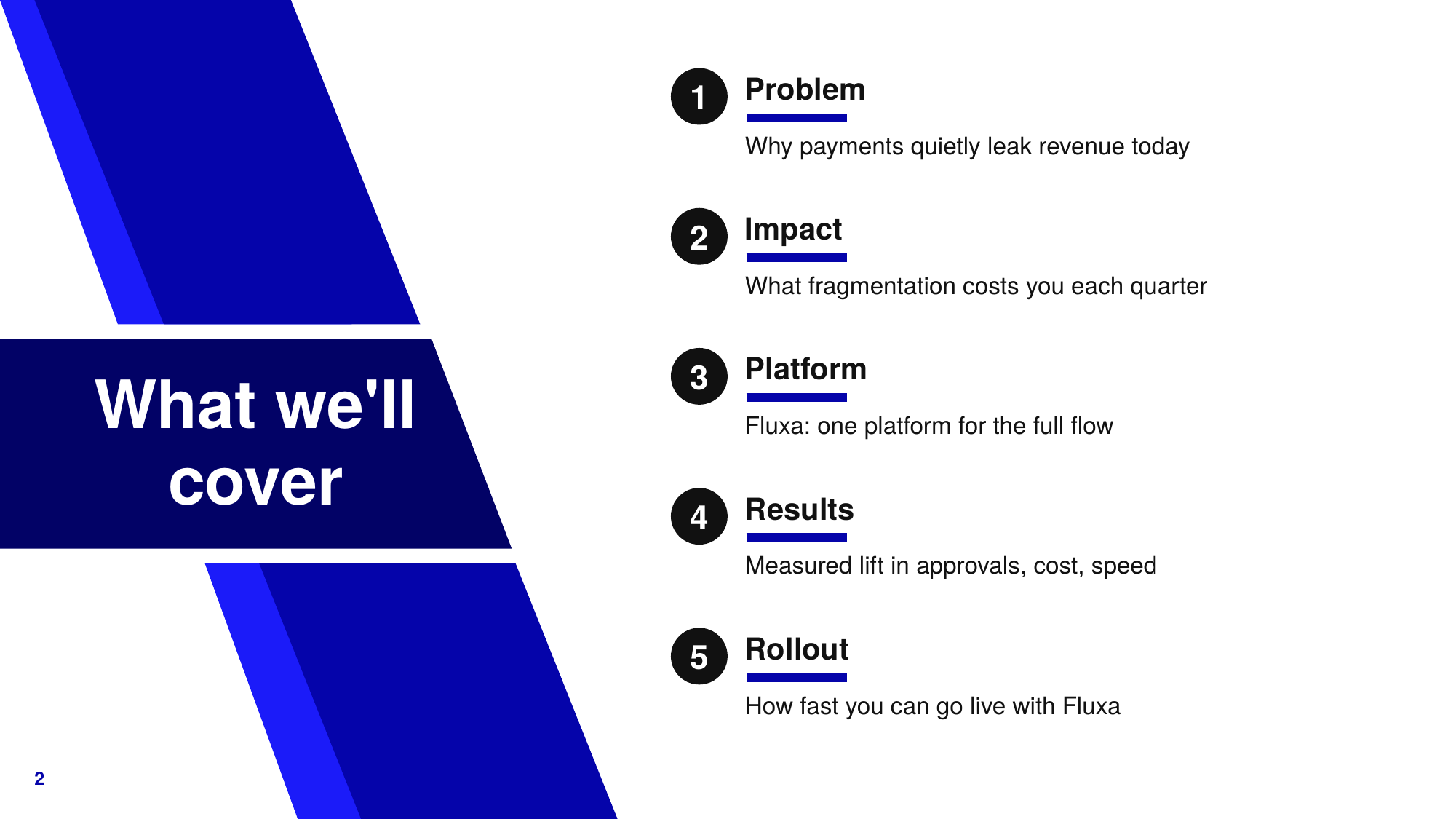

1
Problem
Why payments quietly leak revenue today
2
Impact
What fragmentation costs you each quarter
What we'll cover
3
Platform
Fluxa: one platform for the full flow
4
Results
Measured lift in approvals, cost, speed
5
Rollout
How fast you can go live with Fluxa
2